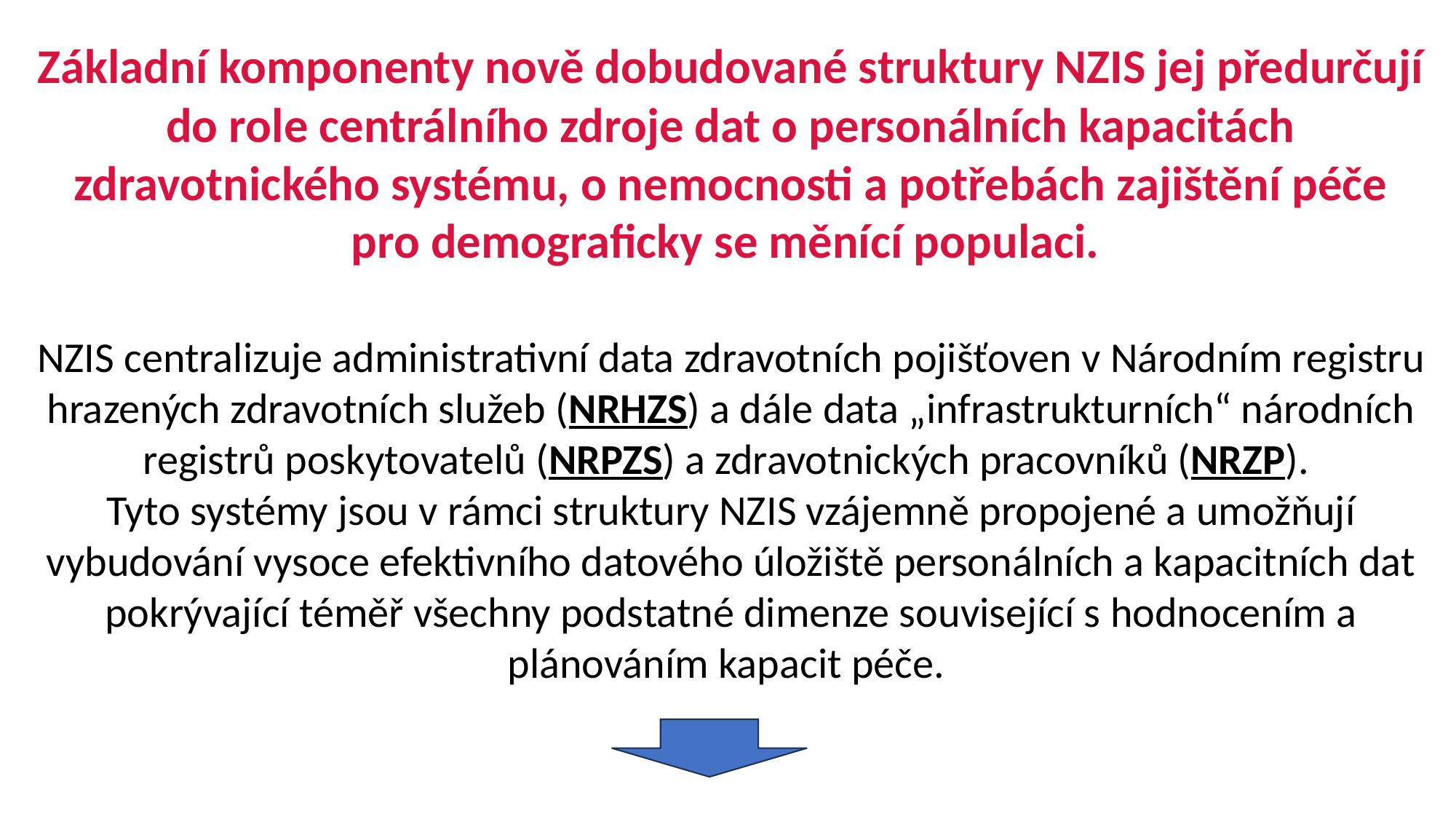

Základní komponenty nově dobudované struktury NZIS jej předurčují do role centrálního zdroje dat o personálních kapacitách zdravotnického systému, o nemocnosti a potřebách zajištění péče pro demograficky se měnící populaci.

NZIS centralizuje administrativní data zdravotních pojišťoven v Národním registru hrazených zdravotních služeb (NRHZS) a dále data „infrastrukturních“ národních registrů poskytovatelů (NRPZS) a zdravotnických pracovníků (NRZP).
Tyto systémy jsou v rámci struktury NZIS vzájemně propojené a umožňují vybudování vysoce efektivního datového úložiště personálních a kapacitních dat pokrývající téměř všechny podstatné dimenze související s hodnocením a plánováním kapacit péče.